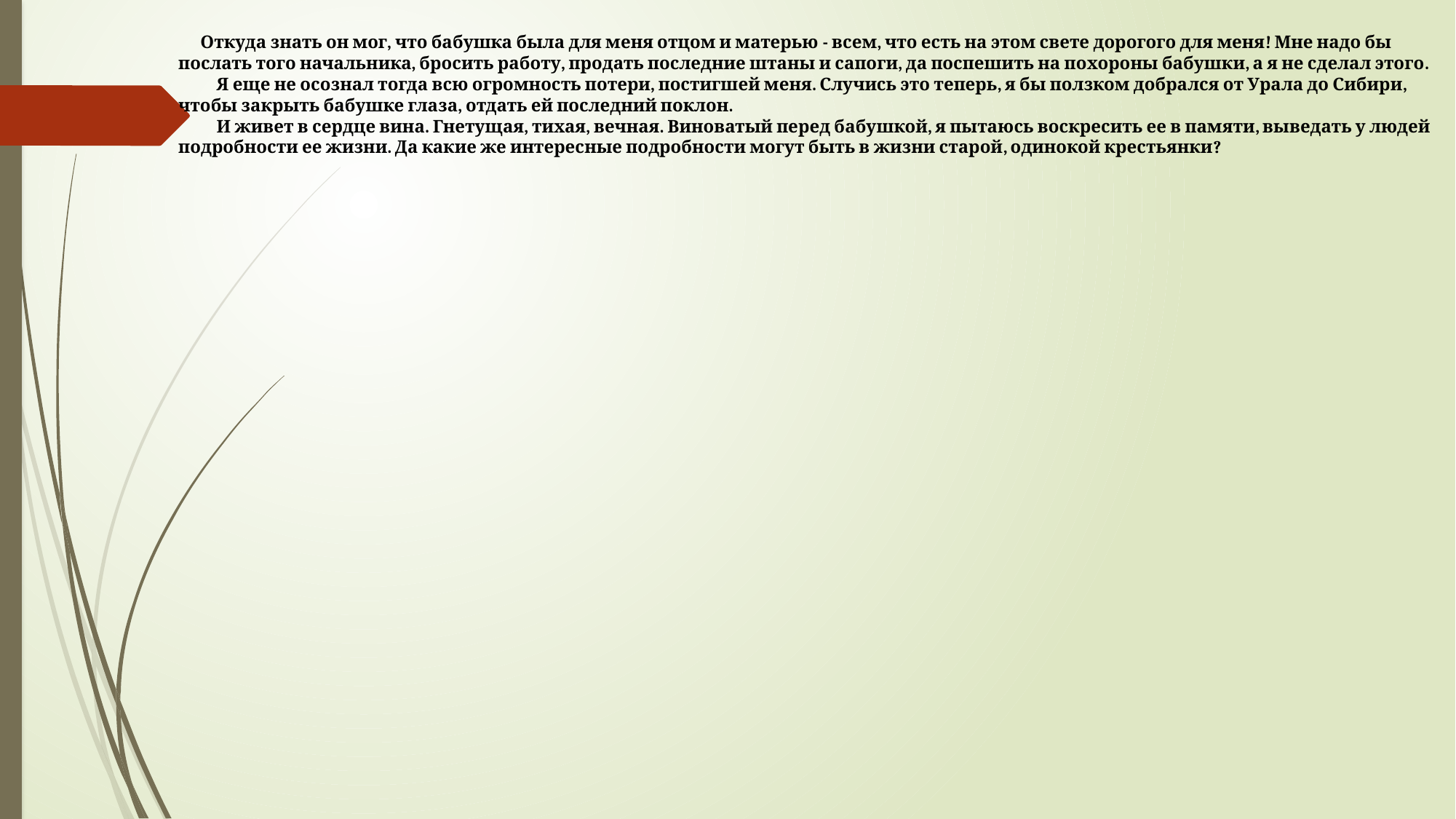

# Откуда знать он мог, что бабушка была для меня отцом и матерью - всем, что есть на этом свете дорогого для меня! Мне надо бы послать того начальника, бросить работу, продать последние штаны и сапоги, да поспешить на похороны бабушки, а я не сделал этого. Я еще не осознал тогда всю огромность потери, постигшей меня. Случись это теперь, я бы ползком добрался от Урала до Сибири, чтобы закрыть бабушке глаза, отдать ей последний поклон. И живет в сердце вина. Гнетущая, тихая, вечная. Виноватый перед бабушкой, я пытаюсь воскресить ее в памяти, выведать у людей подробности ее жизни. Да какие же интересные подробности могут быть в жизни старой, одинокой крестьянки?